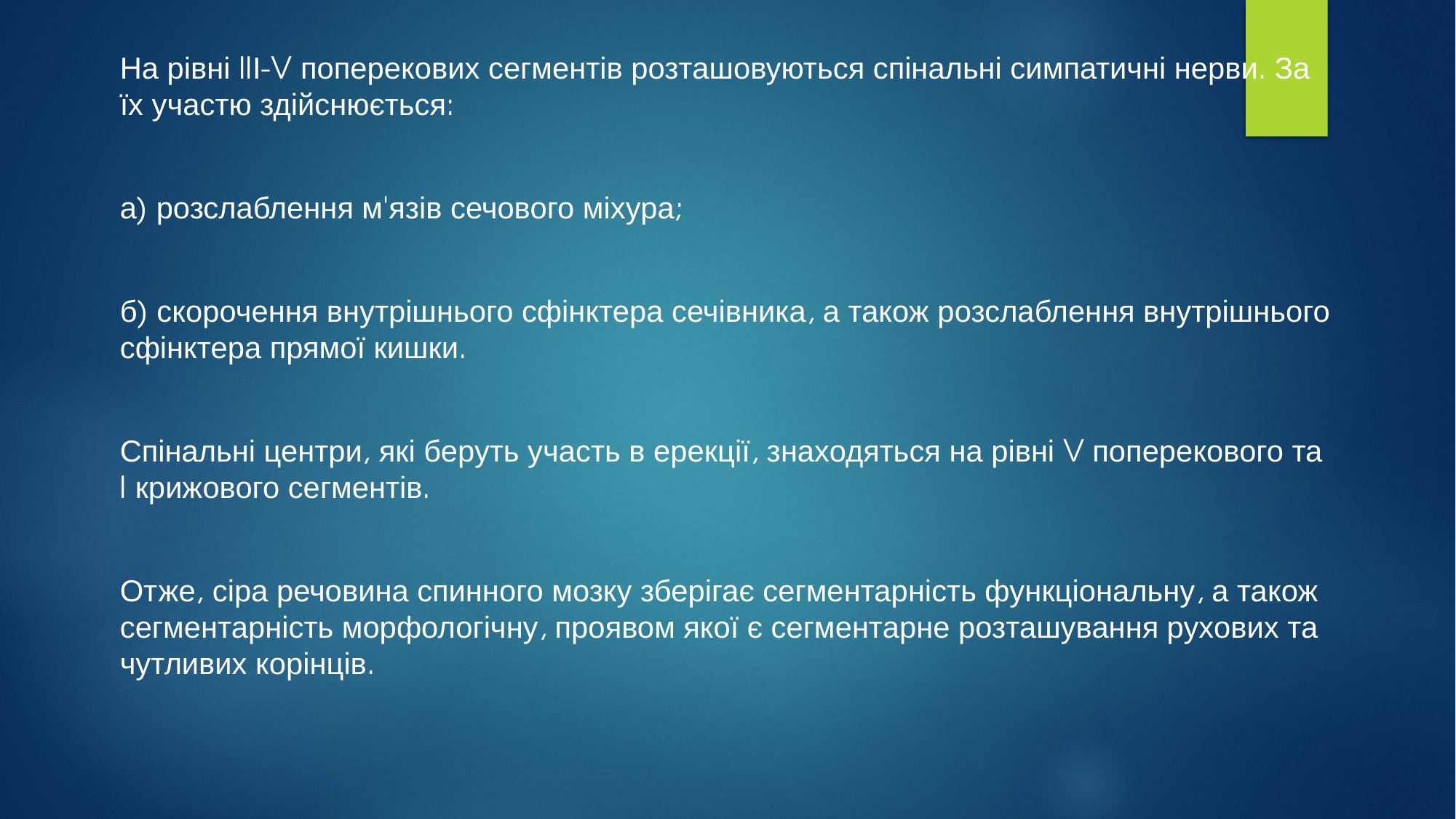

На рівні IIІ-V поперекових сегментів розташовуються спінальні симпатичні нерви. За їх участю здійснюється:

а) розслаблення м'язів сечового міхура;

б) скорочення внутрішнього сфінктера сечівника, а також розслаблення внутрішнього сфінктера прямої кишки.

Спінальні центри, які беруть участь в ерекції, знаходяться на рівні V поперекового та I крижового сегментів.

Отже, сіра речовина спинного мозку зберігає сегментарність функціональну, а також сегментарність морфологічну, проявом якої є сегментарне розташування рухових та чутливих корінців.